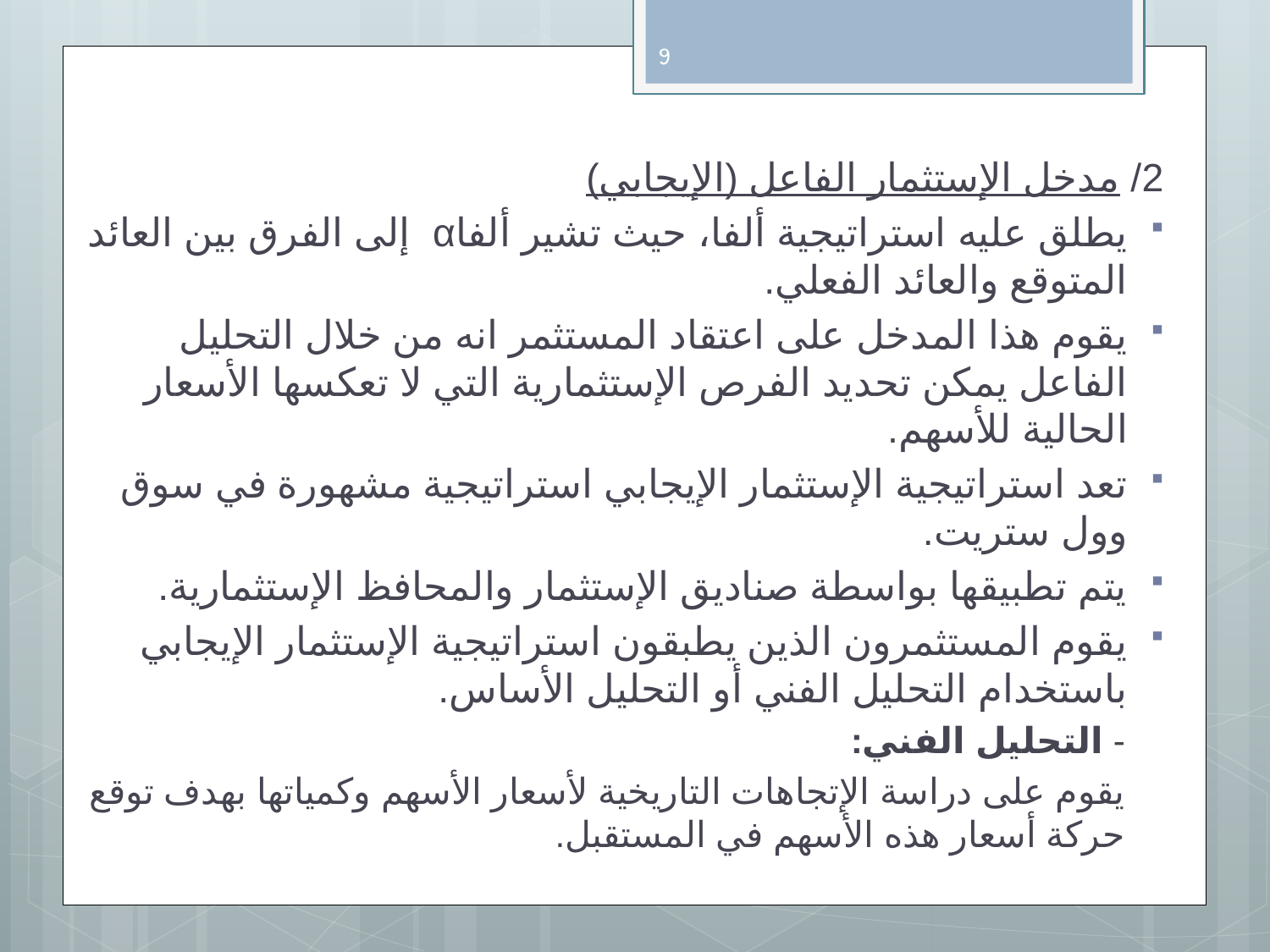

9
2/ مدخل الإستثمار الفاعل (الإيجابي)
يطلق عليه استراتيجية ألفا، حيث تشير ألفاα  إلى الفرق بين العائد المتوقع والعائد الفعلي.
يقوم هذا المدخل على اعتقاد المستثمر انه من خلال التحليل الفاعل يمكن تحديد الفرص الإستثمارية التي لا تعكسها الأسعار الحالية للأسهم.
تعد استراتيجية الإستثمار الإيجابي استراتيجية مشهورة في سوق وول ستريت.
يتم تطبيقها بواسطة صناديق الإستثمار والمحافظ الإستثمارية.
يقوم المستثمرون الذين يطبقون استراتيجية الإستثمار الإيجابي باستخدام التحليل الفني أو التحليل الأساس.
- التحليل الفني:
يقوم على دراسة الإتجاهات التاريخية لأسعار الأسهم وكمياتها بهدف توقع حركة أسعار هذه الأسهم في المستقبل.